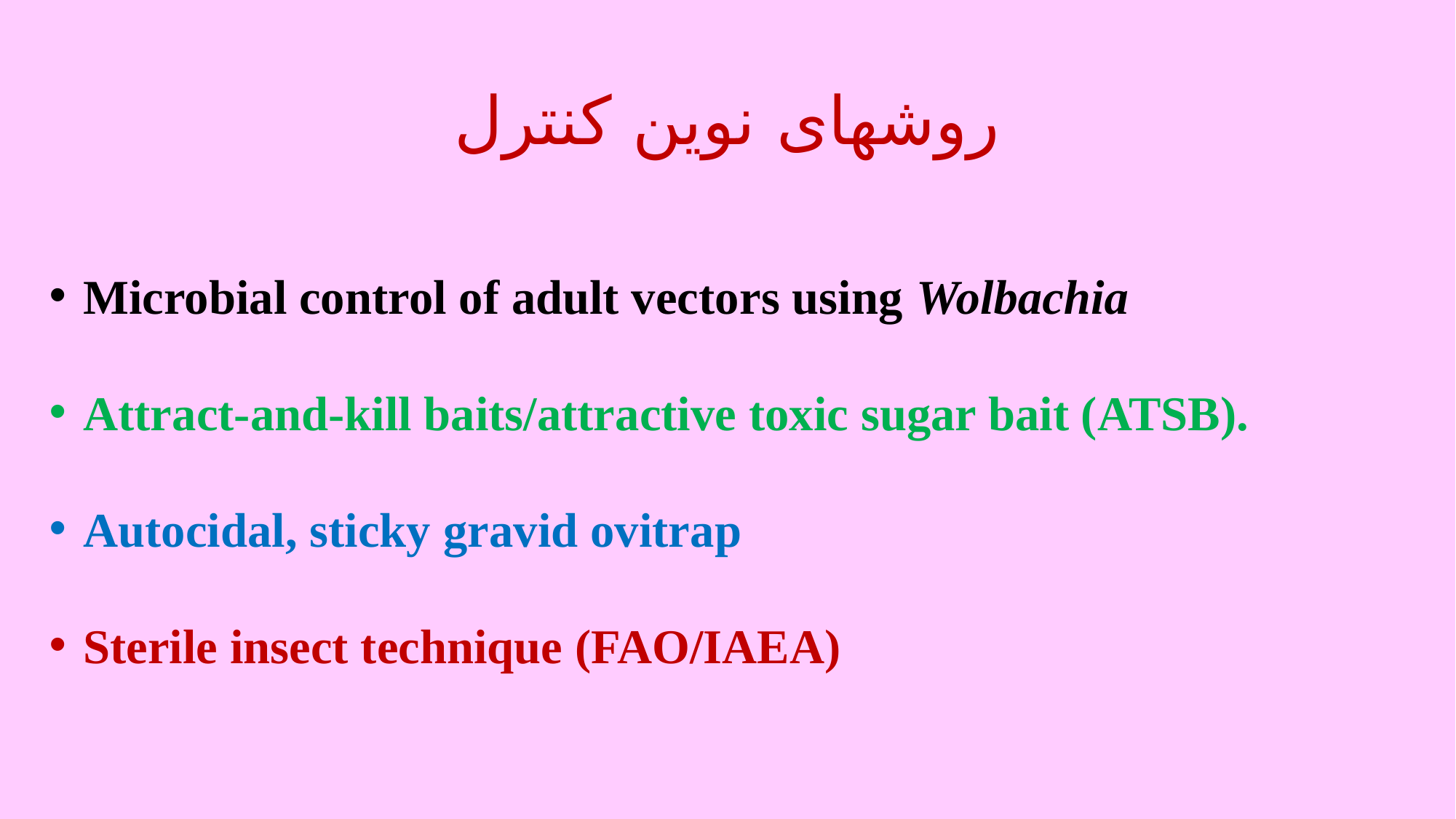

# روشهای نوین کنترل
Microbial control of adult vectors using Wolbachia
Attract-and-kill baits/attractive toxic sugar bait (ATSB).
Autocidal, sticky gravid ovitrap
Sterile insect technique (FAO/IAEA)